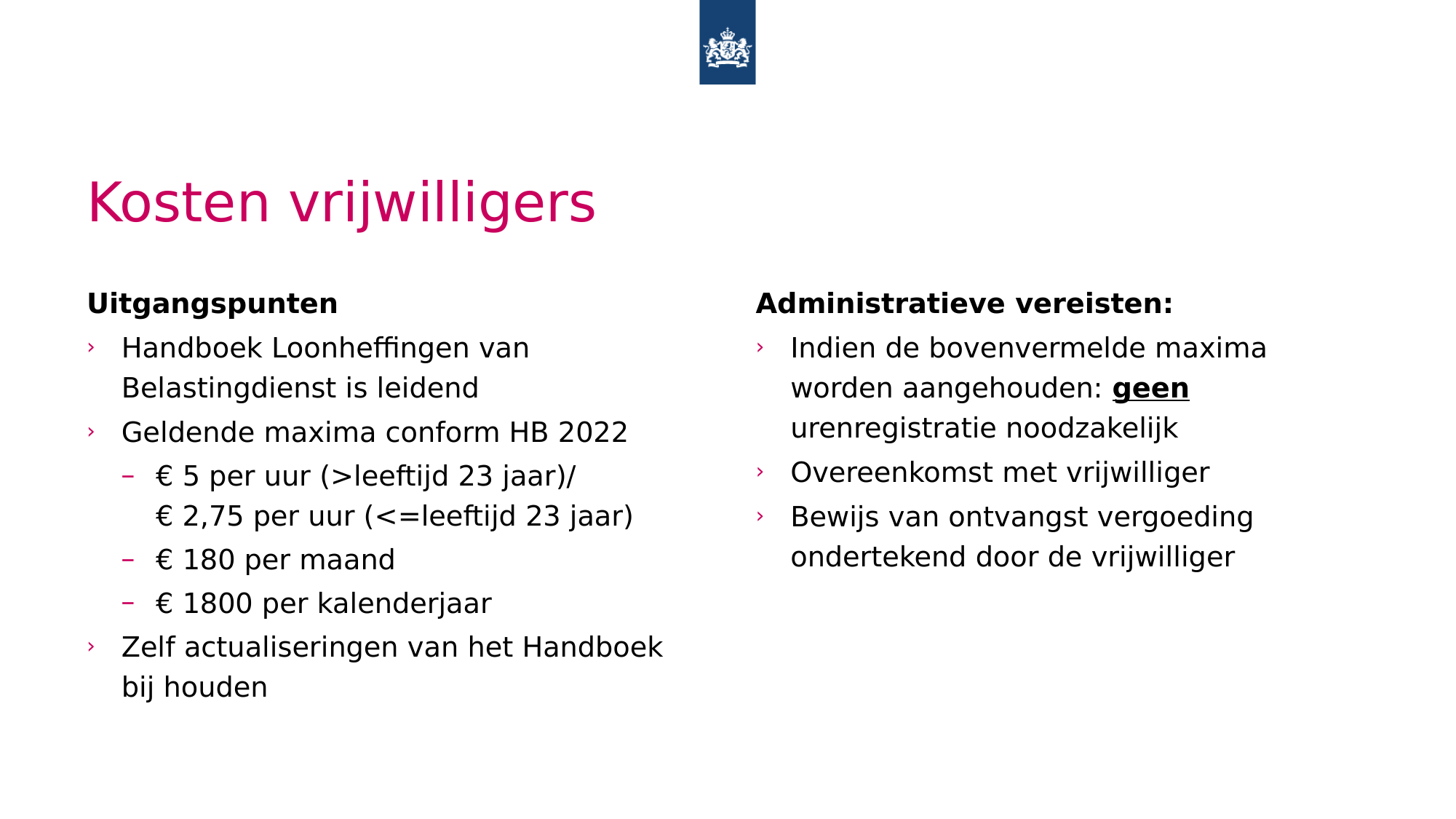

# Kosten vrijwilligers
Uitgangspunten
Handboek Loonheffingen van Belastingdienst is leidend
Geldende maxima conform HB 2022
€ 5 per uur (>leeftijd 23 jaar)/
€ 2,75 per uur (<=leeftijd 23 jaar)
€ 180 per maand
€ 1800 per kalenderjaar
Zelf actualiseringen van het Handboek bij houden

Administratieve vereisten:
Indien de bovenvermelde maxima worden aangehouden: geen urenregistratie noodzakelijk
Overeenkomst met vrijwilliger
Bewijs van ontvangst vergoeding ondertekend door de vrijwilliger